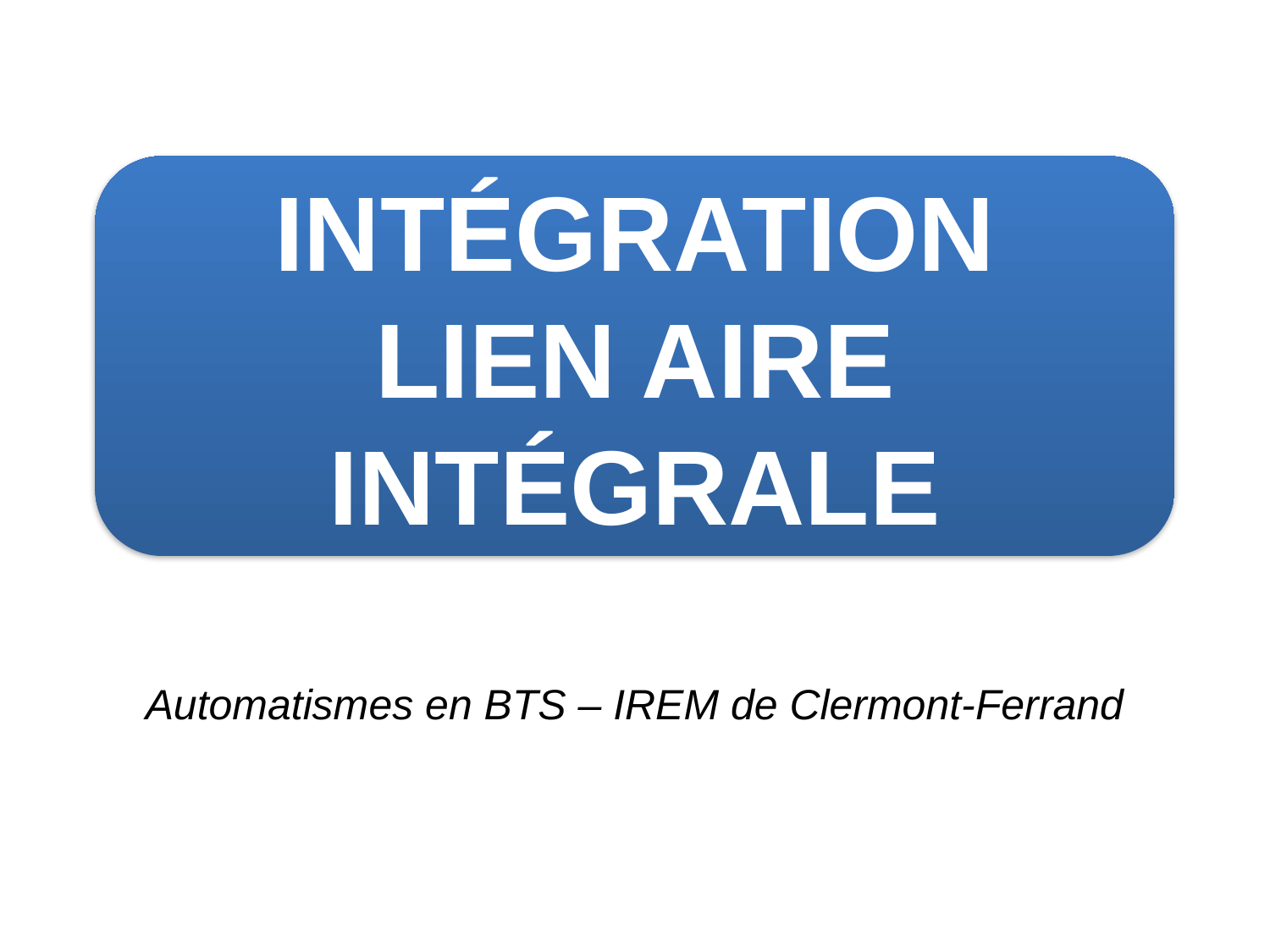

Intégration
Lien aire intégrale
Automatismes en BTS – IREM de Clermont-Ferrand